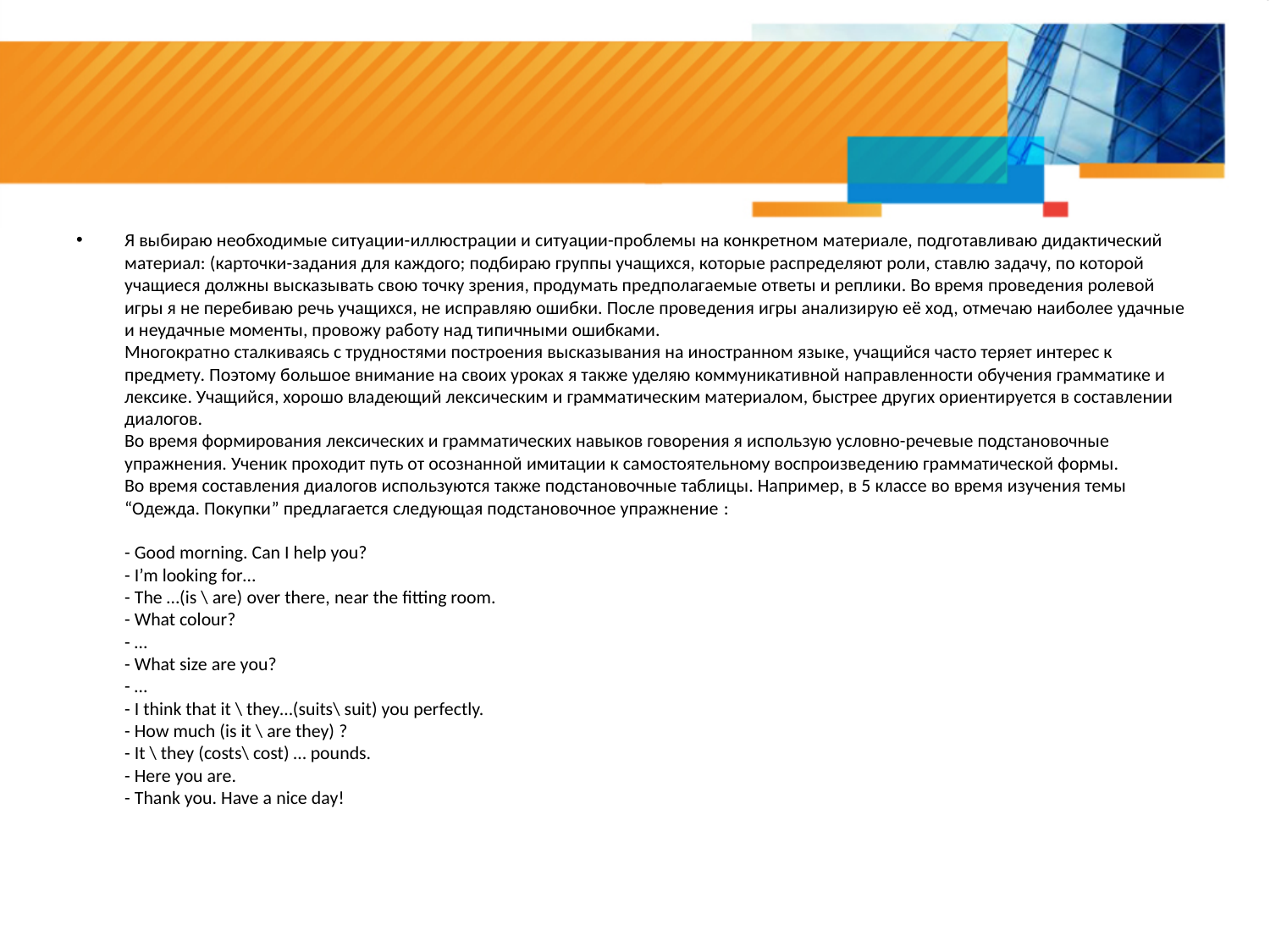

#
Я выбираю необходимые ситуации-иллюстрации и ситуации-проблемы на конкретном материале, подготавливаю дидактический материал: (карточки-задания для каждого; подбираю группы учащихся, которые распределяют роли, ставлю задачу, по которой учащиеся должны высказывать свою точку зрения, продумать предполагаемые ответы и реплики. Во время проведения ролевой игры я не перебиваю речь учащихся, не исправляю ошибки. После проведения игры анализирую её ход, отмечаю наиболее удачные и неудачные моменты, провожу работу над типичными ошибками.
Многократно сталкиваясь с трудностями построения высказывания на иностранном языке, учащийся часто теряет интерес к предмету. Поэтому большое внимание на своих уроках я также уделяю коммуникативной направленности обучения грамматике и лексике. Учащийся, хорошо владеющий лексическим и грамматическим материалом, быстрее других ориентируeтся в составлении диалогов. 
Во время формирования лексических и грамматических навыков говорения я использую условно-речевые подстановочные упражнения. Ученик проходит путь от осознанной имитации к самостоятельному воспроизведению грамматической формы.
Во время составления диалогов используются также подстановочные таблицы. Например, в 5 классе во время изучения темы “Одежда. Покупки” предлагается следующая подстановочное упражнение :
- Good morning. Can I help you?
- I’m looking for…
- The …(is \ are) over there, near the fitting room.
- What colour?
- …
- What size are you?
- …
- I think that it \ they…(suits\ suit) you perfectly.
- How much (is it \ are they) ?
- It \ they (costs\ cost) … pounds. 
- Here you are.
- Thank you. Have a nice day!